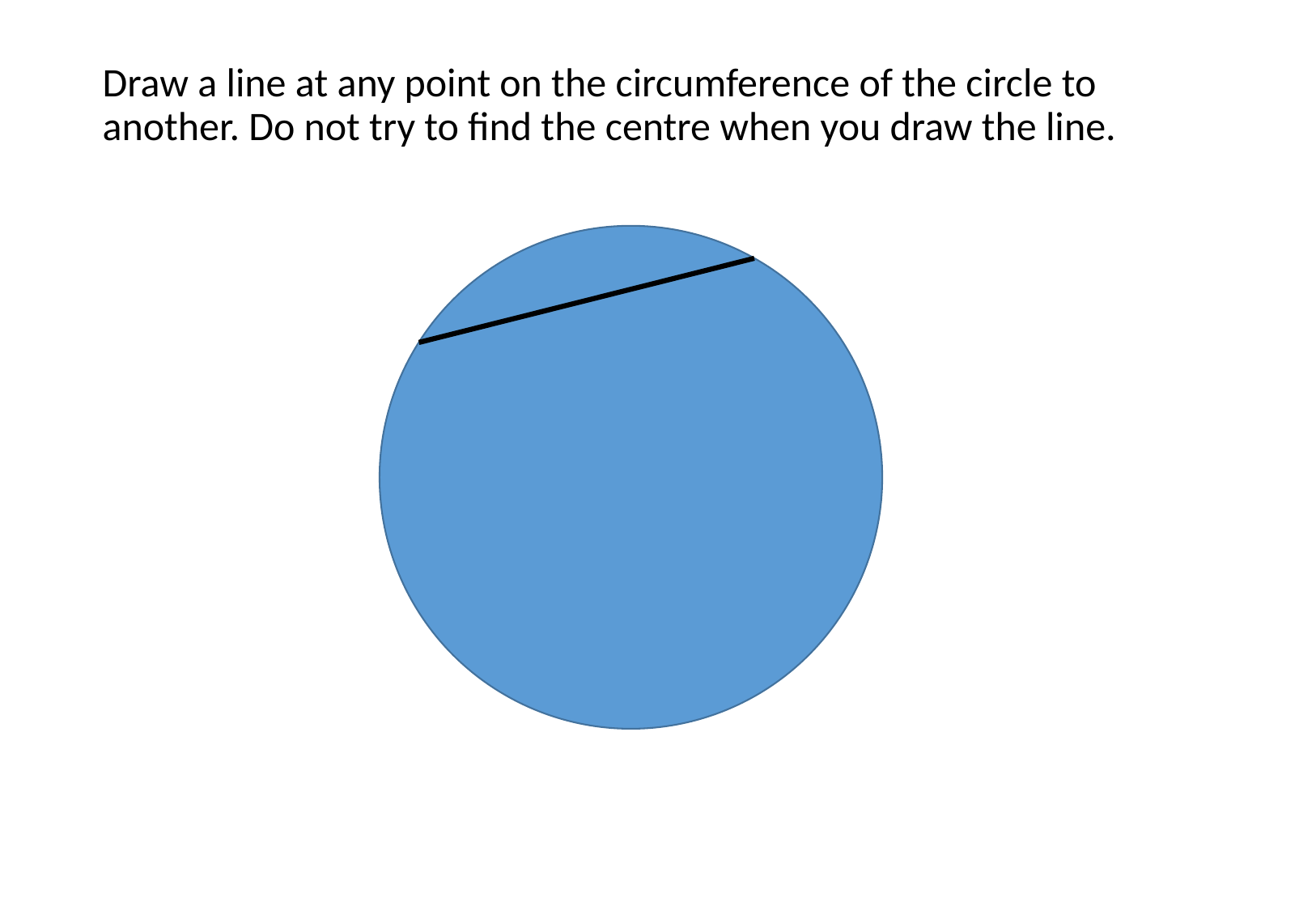

# Draw a line at any point on the circumference of the circle to another. Do not try to find the centre when you draw the line.